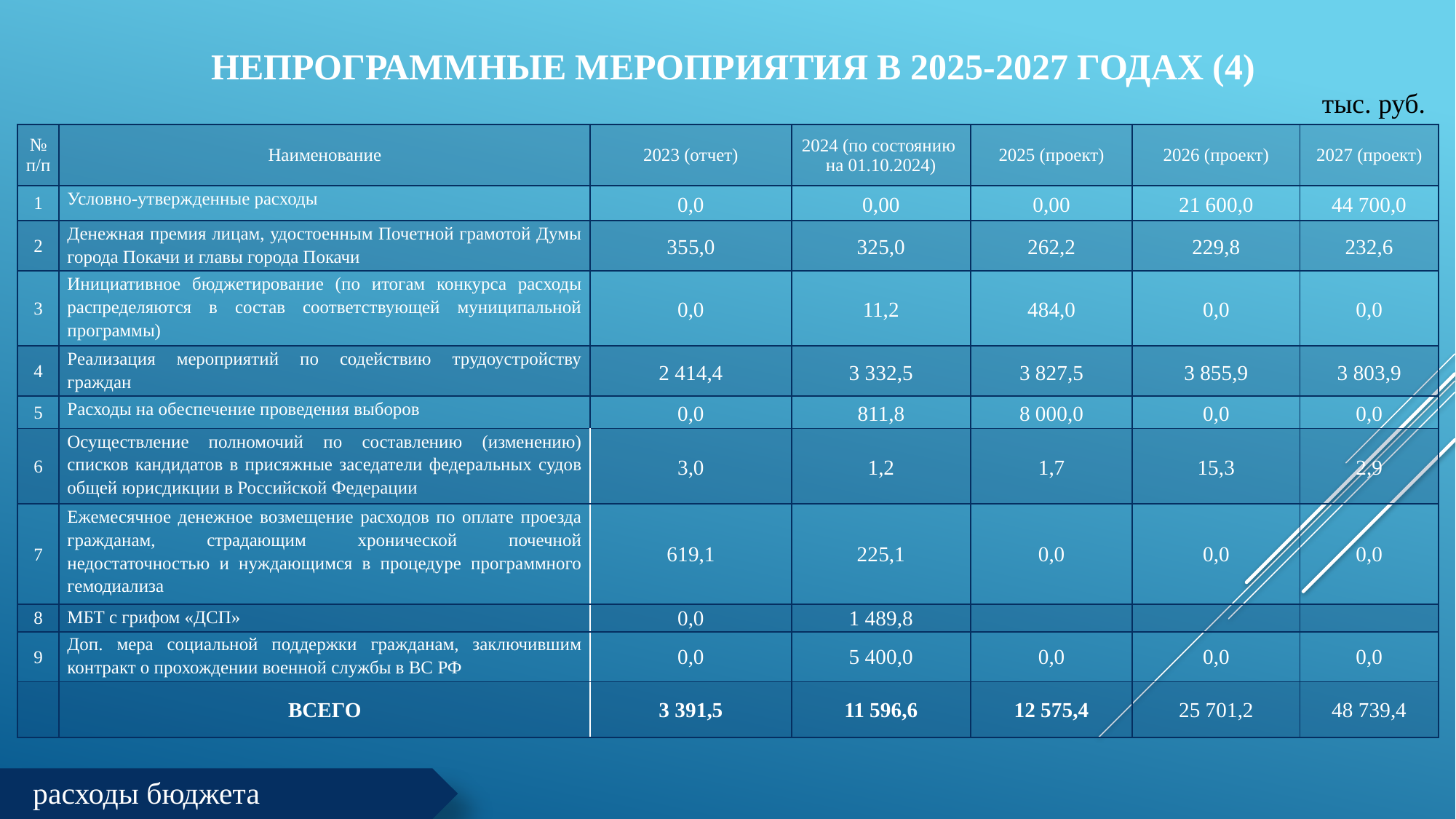

НЕПРОГРАММНЫЕ МЕРОПРИЯТИЯ В 2025-2027 ГОДАХ (4)
 тыс. руб.
| № п/п | Наименование | 2023 (отчет) | 2024 (по состоянию на 01.10.2024) | 2025 (проект) | 2026 (проект) | 2027 (проект) |
| --- | --- | --- | --- | --- | --- | --- |
| 1 | Условно-утвержденные расходы | 0,0 | 0,00 | 0,00 | 21 600,0 | 44 700,0 |
| 2 | Денежная премия лицам, удостоенным Почетной грамотой Думы города Покачи и главы города Покачи | 355,0 | 325,0 | 262,2 | 229,8 | 232,6 |
| 3 | Инициативное бюджетирование (по итогам конкурса расходы распределяются в состав соответствующей муниципальной программы) | 0,0 | 11,2 | 484,0 | 0,0 | 0,0 |
| 4 | Реализация мероприятий по содействию трудоустройству граждан | 2 414,4 | 3 332,5 | 3 827,5 | 3 855,9 | 3 803,9 |
| 5 | Расходы на обеспечение проведения выборов | 0,0 | 811,8 | 8 000,0 | 0,0 | 0,0 |
| 6 | Осуществление полномочий по составлению (изменению) списков кандидатов в присяжные заседатели федеральных судов общей юрисдикции в Российской Федерации | 3,0 | 1,2 | 1,7 | 15,3 | 2,9 |
| 7 | Ежемесячное денежное возмещение расходов по оплате проезда гражданам, страдающим хронической почечной недостаточностью и нуждающимся в процедуре программного гемодиализа | 619,1 | 225,1 | 0,0 | 0,0 | 0,0 |
| 8 | МБТ с грифом «ДСП» | 0,0 | 1 489,8 |  |  |  |
| 9 | Доп. мера социальной поддержки гражданам, заключившим контракт о прохождении военной службы в ВС РФ | 0,0 | 5 400,0 | 0,0 | 0,0 | 0,0 |
|  | ВСЕГО | 3 391,5 | 11 596,6 | 12 575,4 | 25 701,2 | 48 739,4 |

расходы бюджета